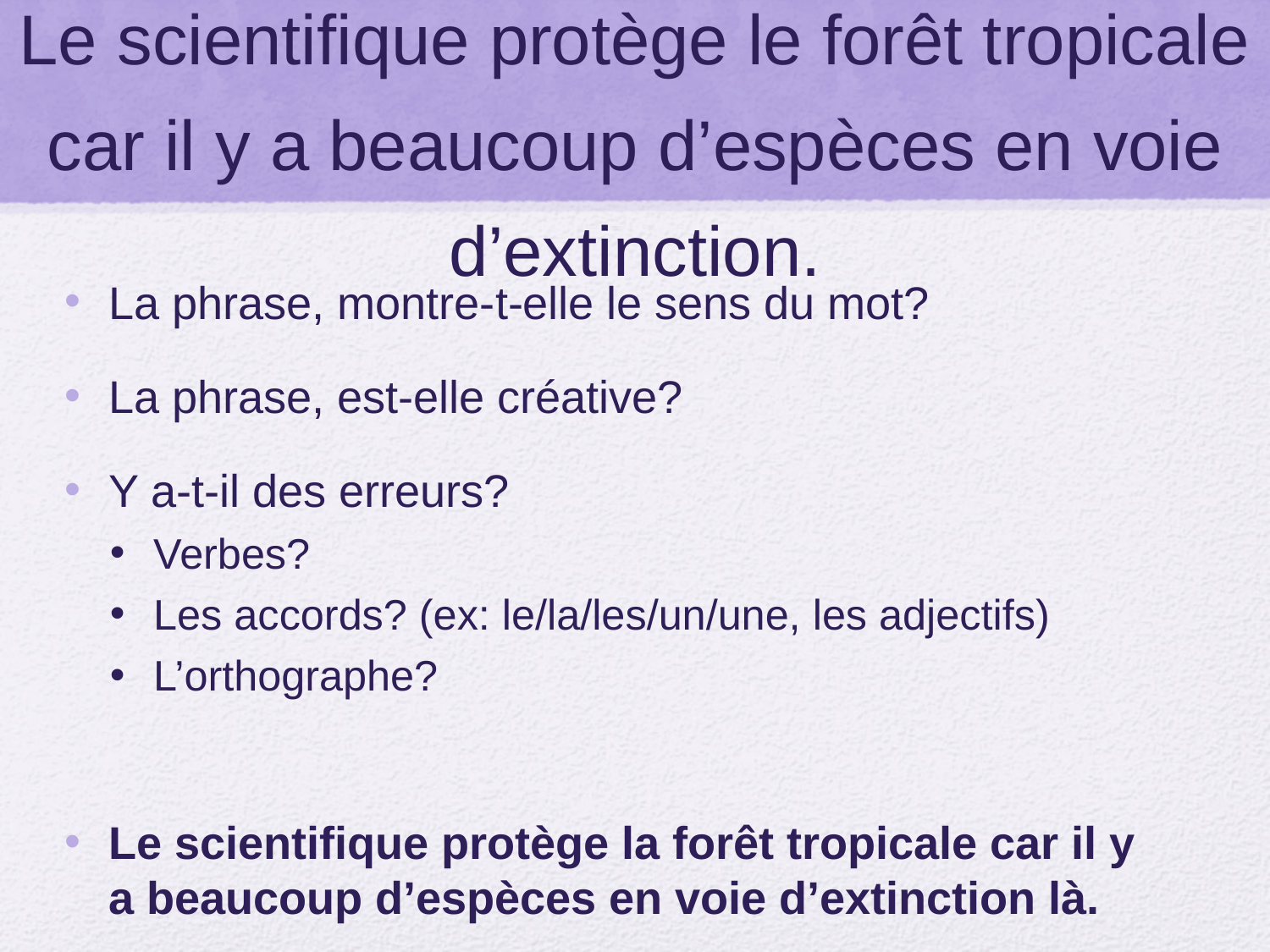

# Le scientifique protège le forêt tropicale car il y a beaucoup d’espèces en voie d’extinction.
La phrase, montre-t-elle le sens du mot?
La phrase, est-elle créative?
Y a-t-il des erreurs?
Verbes?
Les accords? (ex: le/la/les/un/une, les adjectifs)
L’orthographe?

Le scientifique protège la forêt tropicale car il y a beaucoup d’espèces en voie d’extinction là.